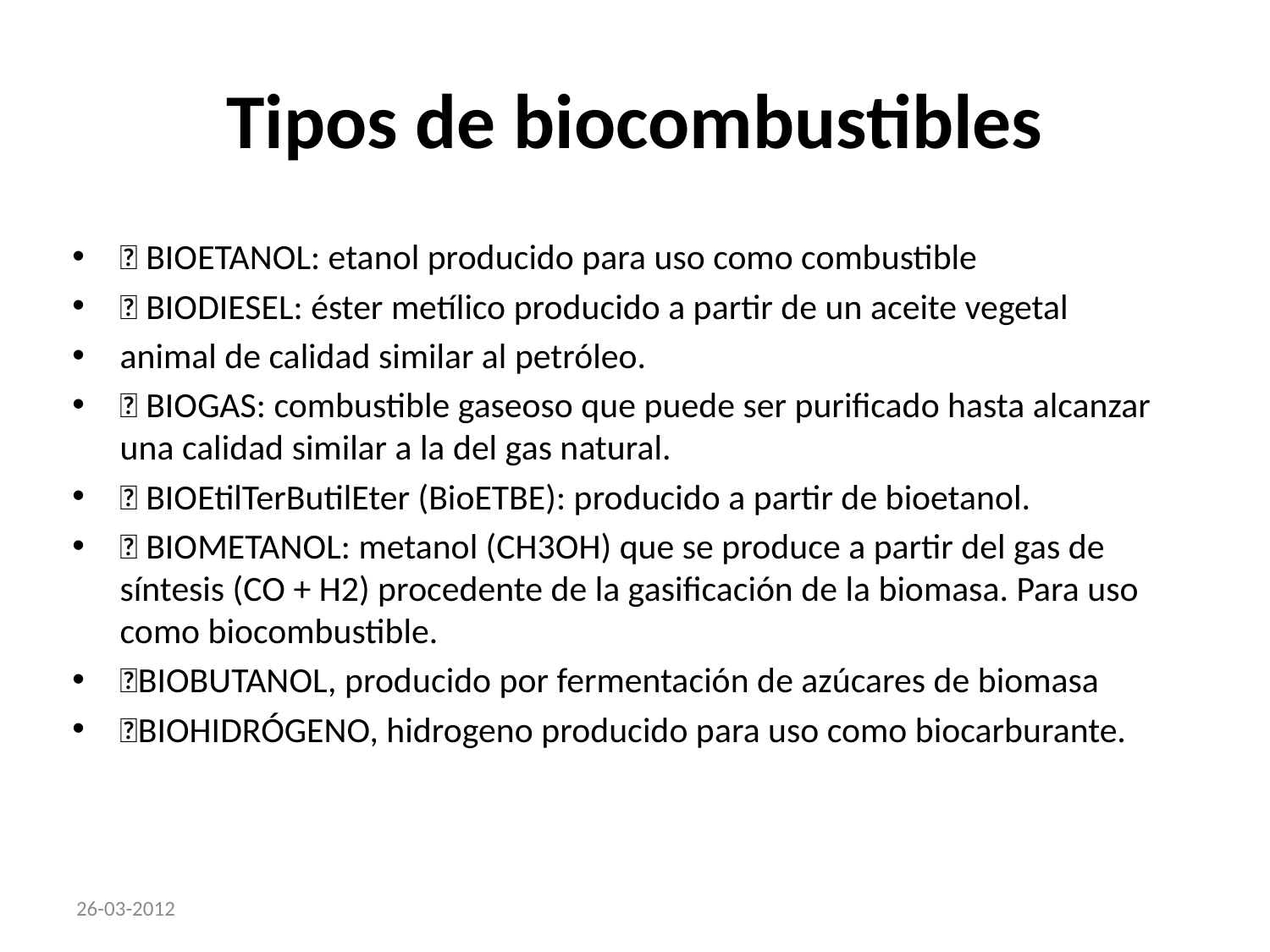

# Tipos de biocombustibles
􀂾 BIOETANOL: etanol producido para uso como combustible
􀂾 BIODIESEL: éster metílico producido a partir de un aceite vegetal
animal de calidad similar al petróleo.
􀂾 BIOGAS: combustible gaseoso que puede ser purificado hasta alcanzar una calidad similar a la del gas natural.
􀂾 BIOEtilTerButilEter (BioETBE): producido a partir de bioetanol.
􀂾 BIOMETANOL: metanol (CH3OH) que se produce a partir del gas de síntesis (CO + H2) procedente de la gasificación de la biomasa. Para uso como biocombustible.
􀂾BIOBUTANOL, producido por fermentación de azúcares de biomasa
􀂾BIOHIDRÓGENO, hidrogeno producido para uso como biocarburante.
26-03-2012